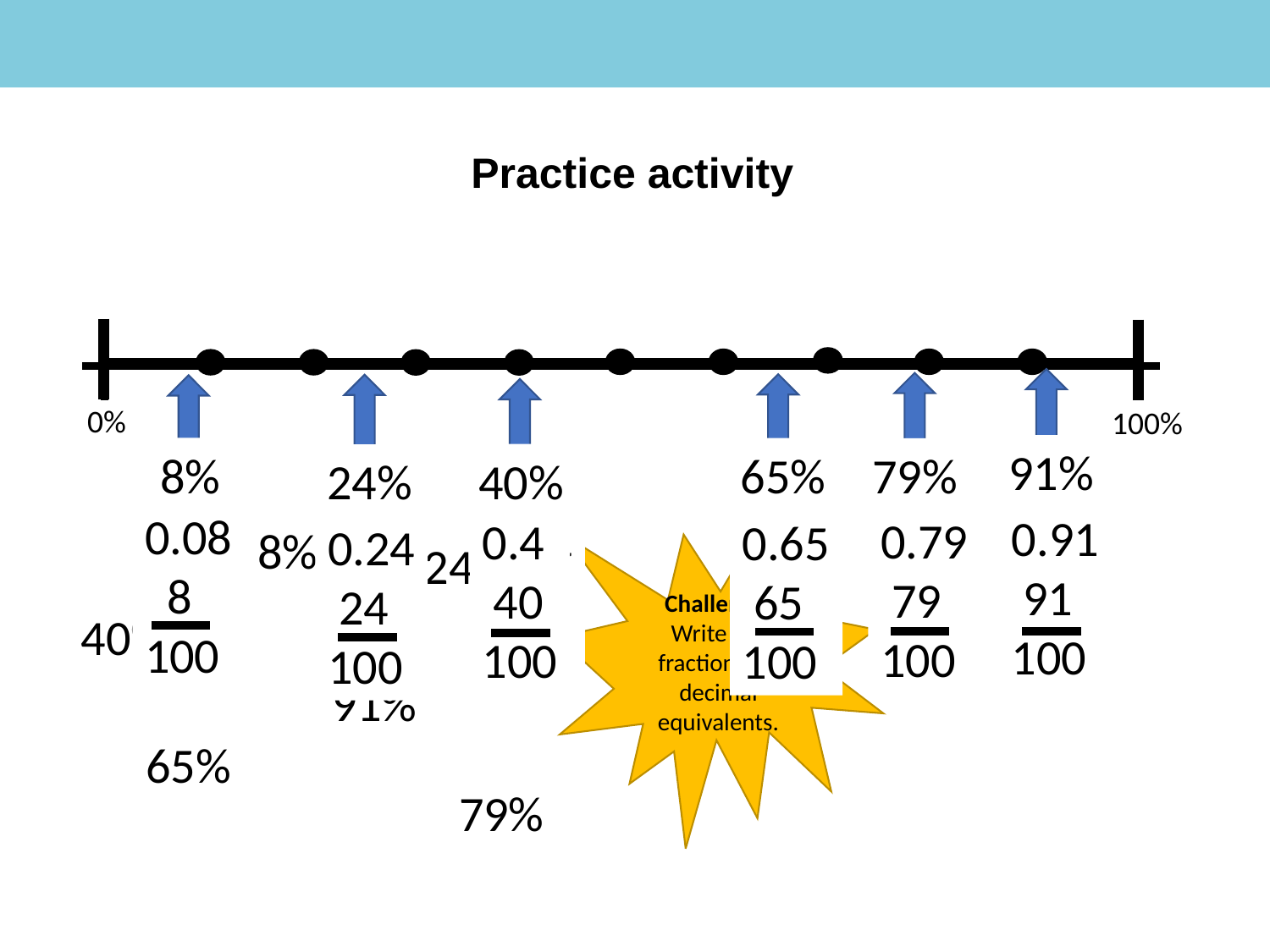

Practice activity

0%
100%
91%
8%
65%
79%
40%
24%
Challenge: Write the fraction and decimal equivalents.
0.08
  8
100
0.91
 91
100
0.79
 79
100
0.4
 40
100
0.65
 65
100
0.8
  8
100
0.04
 40
100
0.24
 24
100
8%
24%
40%
91%
65%
79%